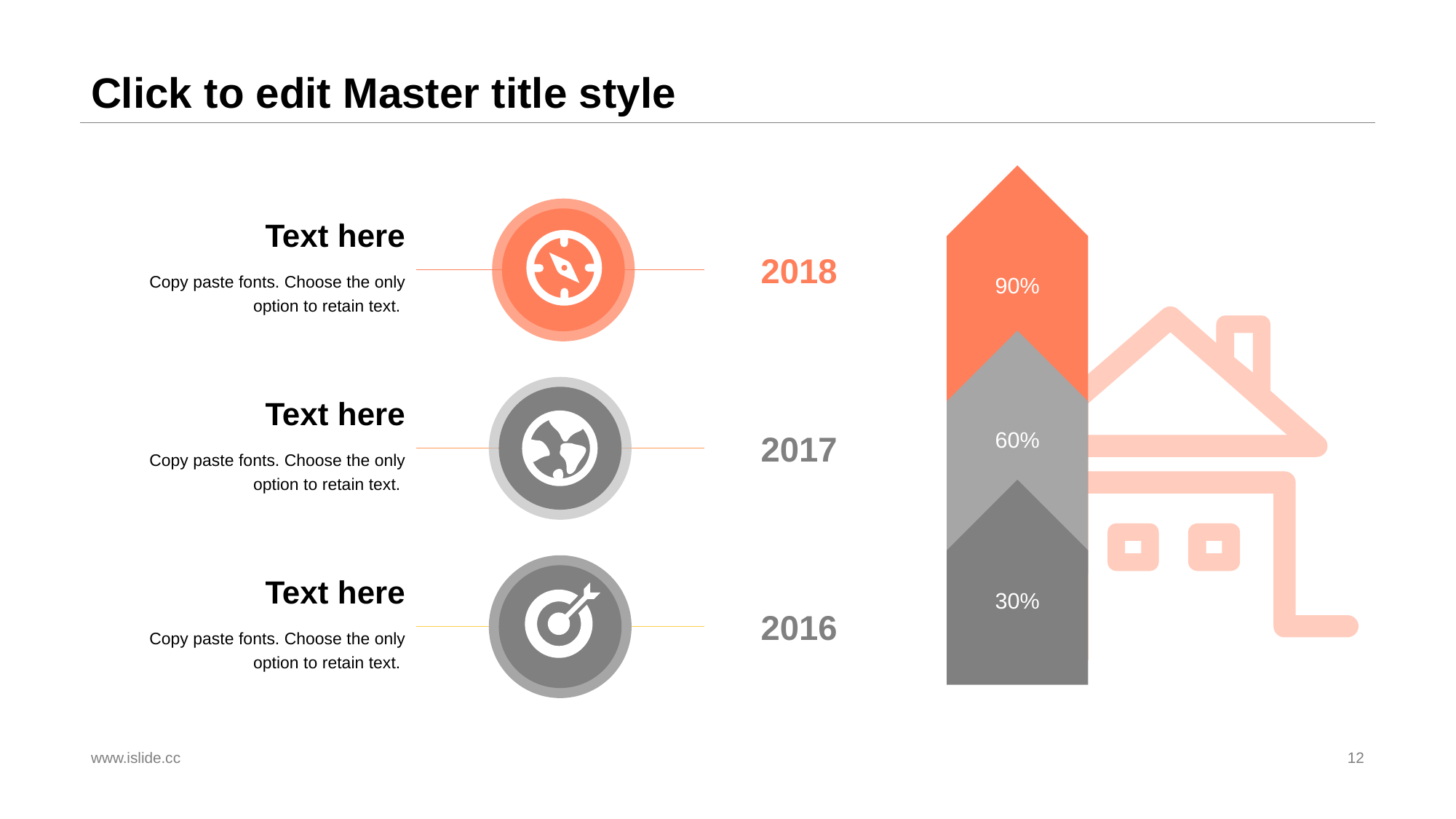

# Click to edit Master title style

Text here

2018
90%
Copy paste fonts. Choose the only option to retain text.

Text here

60%
2017
Copy paste fonts. Choose the only option to retain text.

Text here
30%

2016
Copy paste fonts. Choose the only option to retain text.
www.islide.cc
12